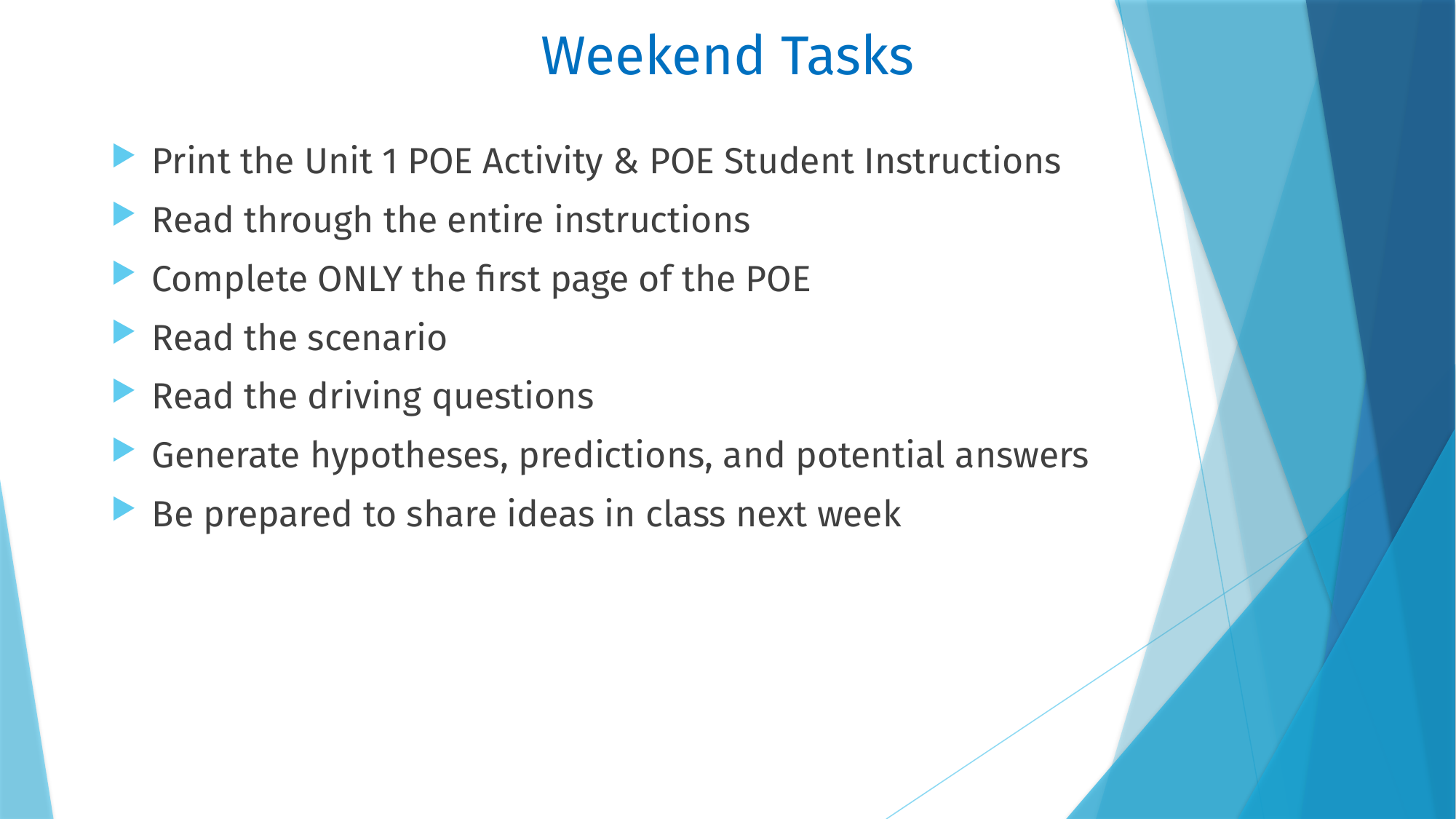

# Weekend Tasks
Print the Unit 1 POE Activity & POE Student Instructions
Read through the entire instructions
Complete ONLY the first page of the POE
Read the scenario
Read the driving questions
Generate hypotheses, predictions, and potential answers
Be prepared to share ideas in class next week